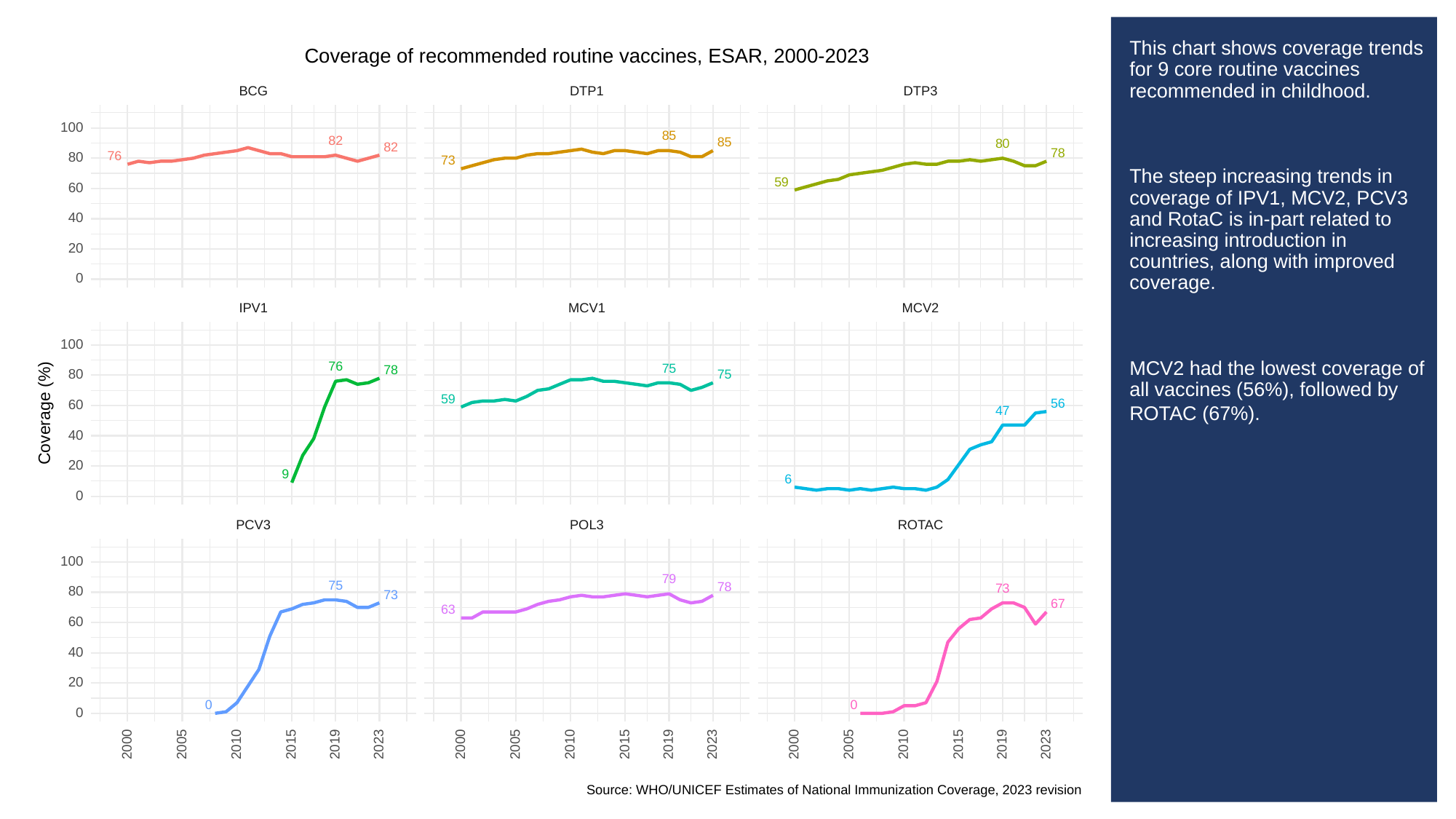

# This chart shows coverage trends for 9 core routine vaccines recommended in childhood.

The steep increasing trends in coverage of IPV1, MCV2, PCV3 and RotaC is in-part related to increasing introduction in countries, along with improved coverage.

MCV2 had the lowest coverage of all vaccines (56%), followed by
ROTAC (67%).

Coverage of recommended routine vaccines, ESAR, 2000-2023
BCG
DTP3
DTP1

100

85
82
85
80
82

78

76
80
73

59
60

40

20

0

MCV1
MCV2
IPV1

100

76
75
78
80
75

59
56
60
Coverage (%)

47

40

20

9
6

0

POL3
PCV3
ROTAC

100

79

75
78
73
80
73

67

63

60

40

20

0
0
0

2023
2023
2023
2000
2005
2010
2015
2019
2000
2005
2010
2015
2019
2000
2005
2010
2015
2019
Source: WHO/UNICEF Estimates of National Immunization Coverage, 2023 revision